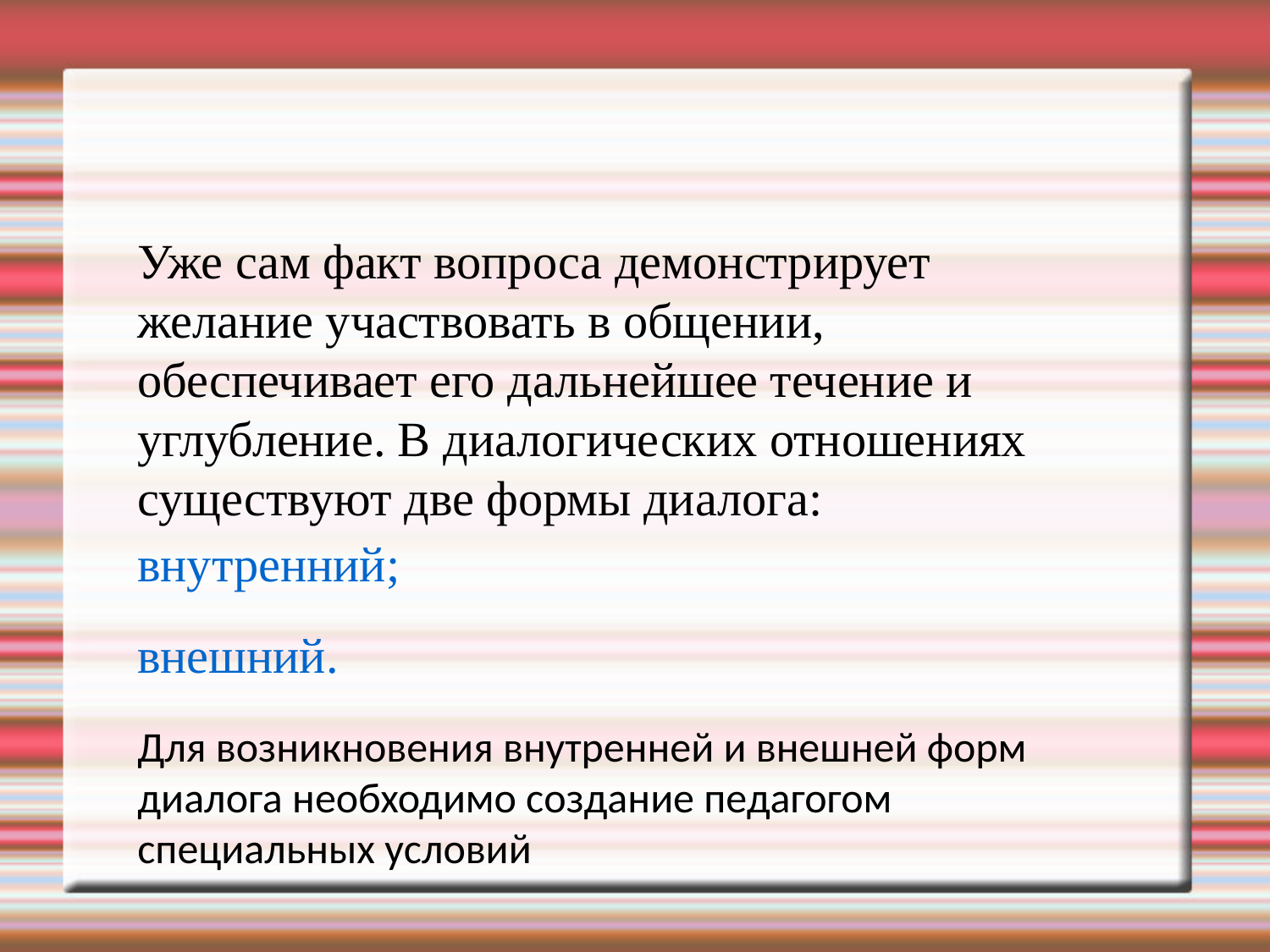

Уже сам факт вопроса демонстрирует желание участвовать в общении, обеспечивает его дальнейшее течение и углубление. В диалогических отношениях существуют две формы диалога:
внутренний;
внешний.
Для возникновения внутренней и внешней форм диалога необходимо создание педагогом специальных условий